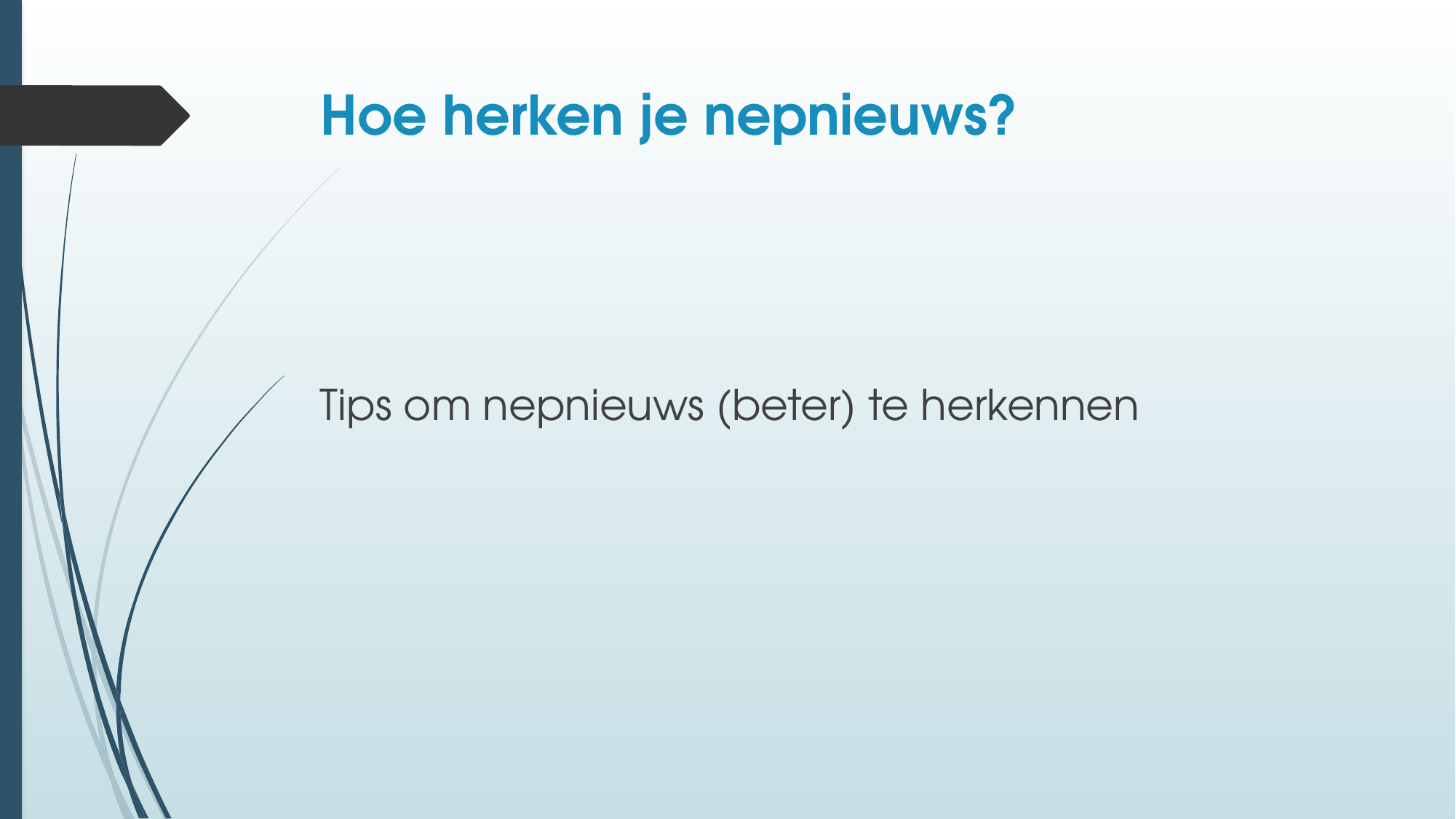

# Hoe herken je nepnieuws?

Tips om nepnieuws (beter) te herkennen